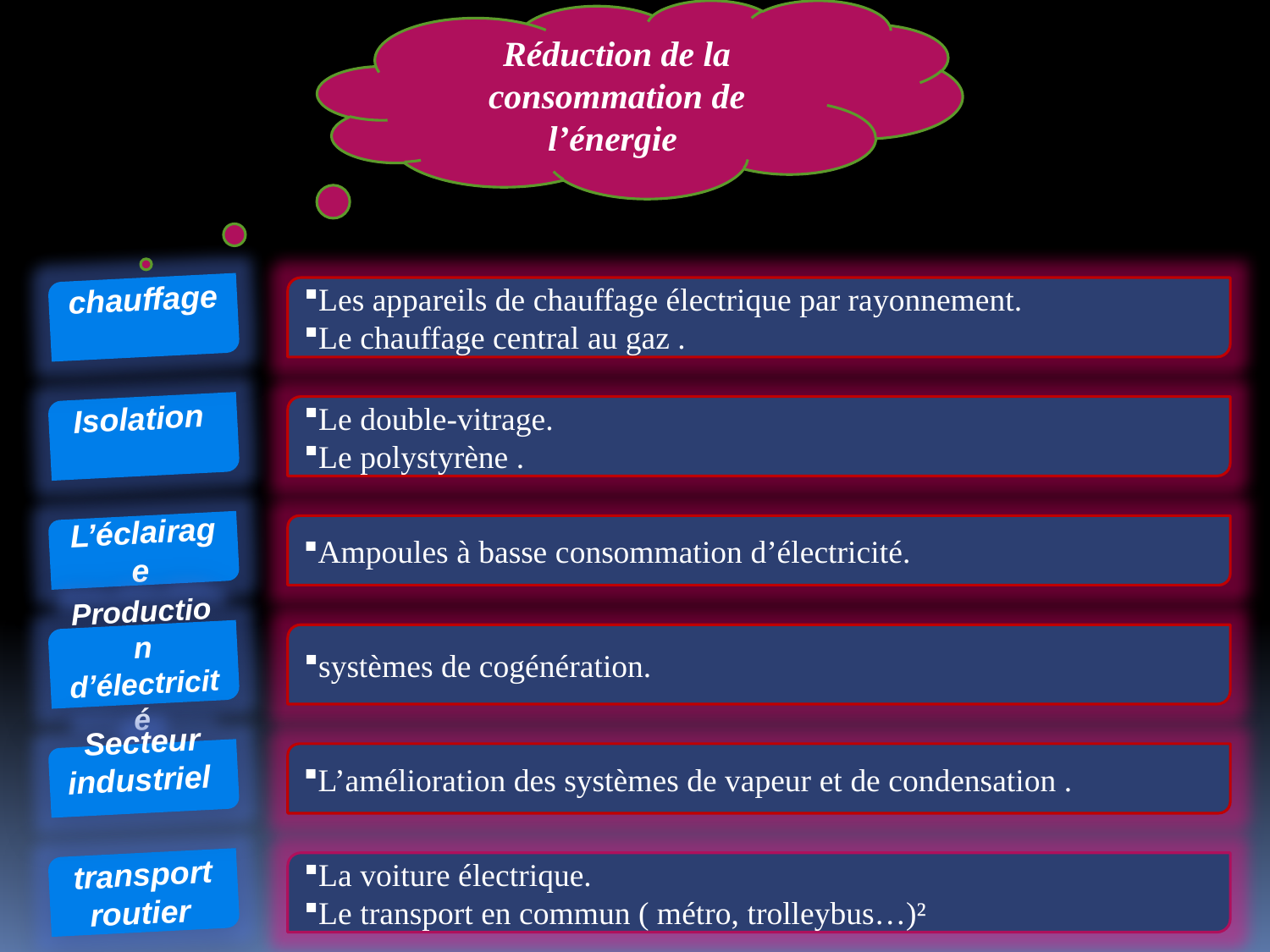

Réduction de la consommation de l’énergie
chauffage
Les appareils de chauffage électrique par rayonnement.
Le chauffage central au gaz .
Isolation
Le double-vitrage.
Le polystyrène .
L’éclairage
Ampoules à basse consommation d’électricité.
Production d’électricité
systèmes de cogénération.
Secteur industriel
L’amélioration des systèmes de vapeur et de condensation .
transport routier
La voiture électrique.
Le transport en commun ( métro, trolleybus…)²